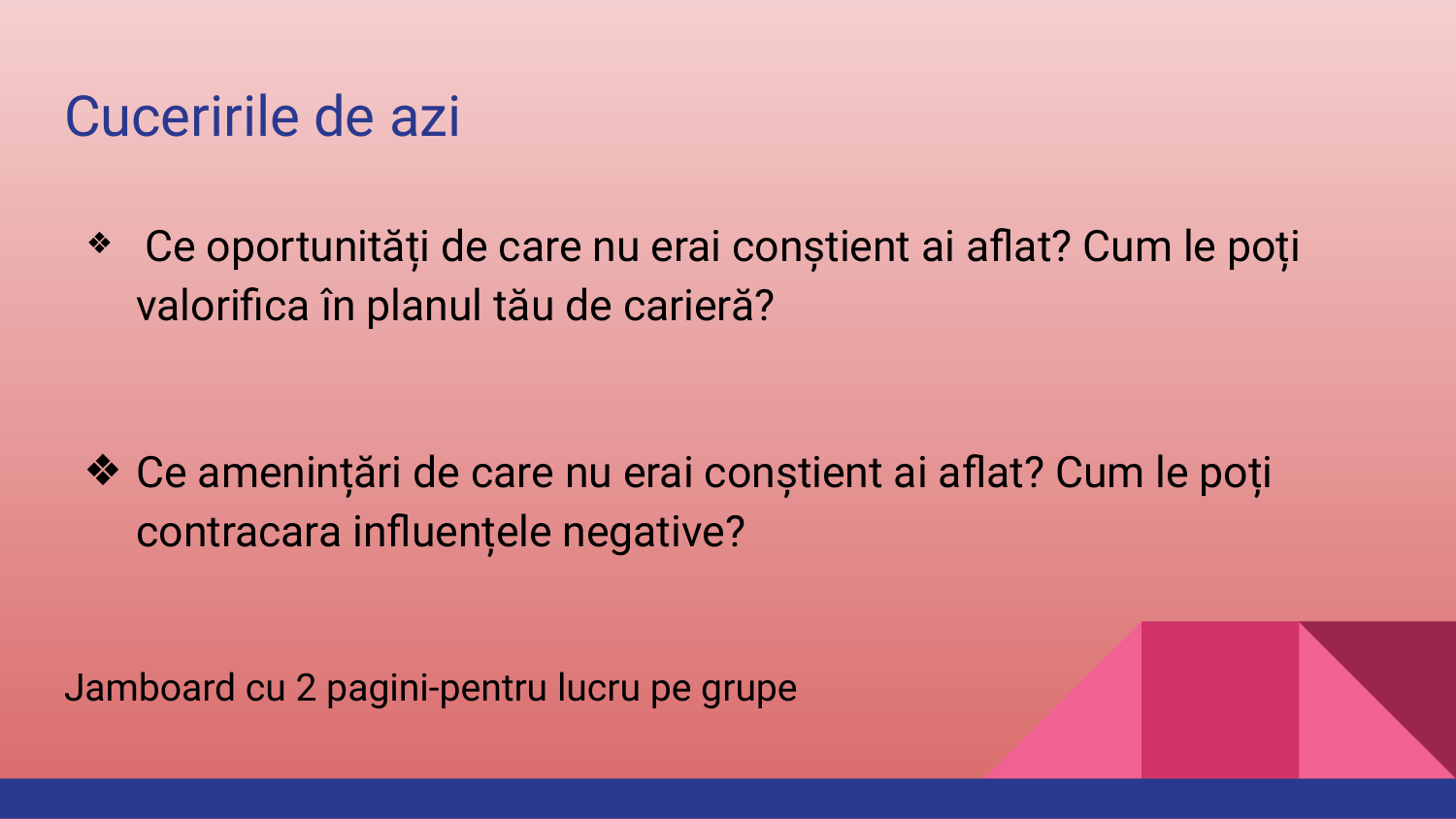

# Cuceririle de azi
 Ce oportunități de care nu erai conștient ai aflat? Cum le poți valorifica în planul tău de carieră?

Ce amenințări de care nu erai conștient ai aflat? Cum le poți contracara influențele negative?

Jamboard cu 2 pagini-pentru lucru pe grupe